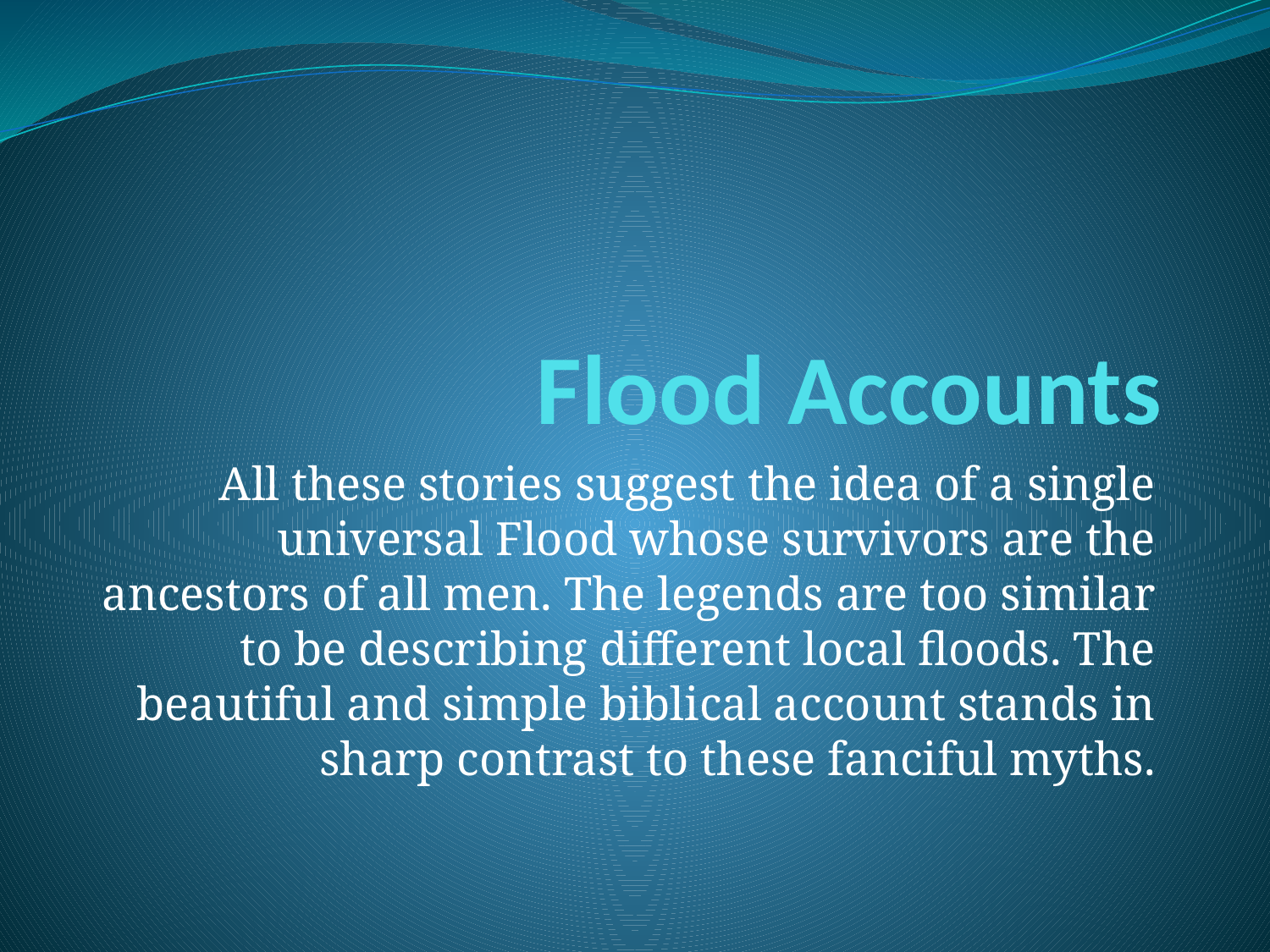

# Flood Accounts
All these stories suggest the idea of a single universal Flood whose survivors are the ancestors of all men. The legends are too similar to be describing different local floods. The beautiful and simple biblical account stands in sharp contrast to these fanciful myths.